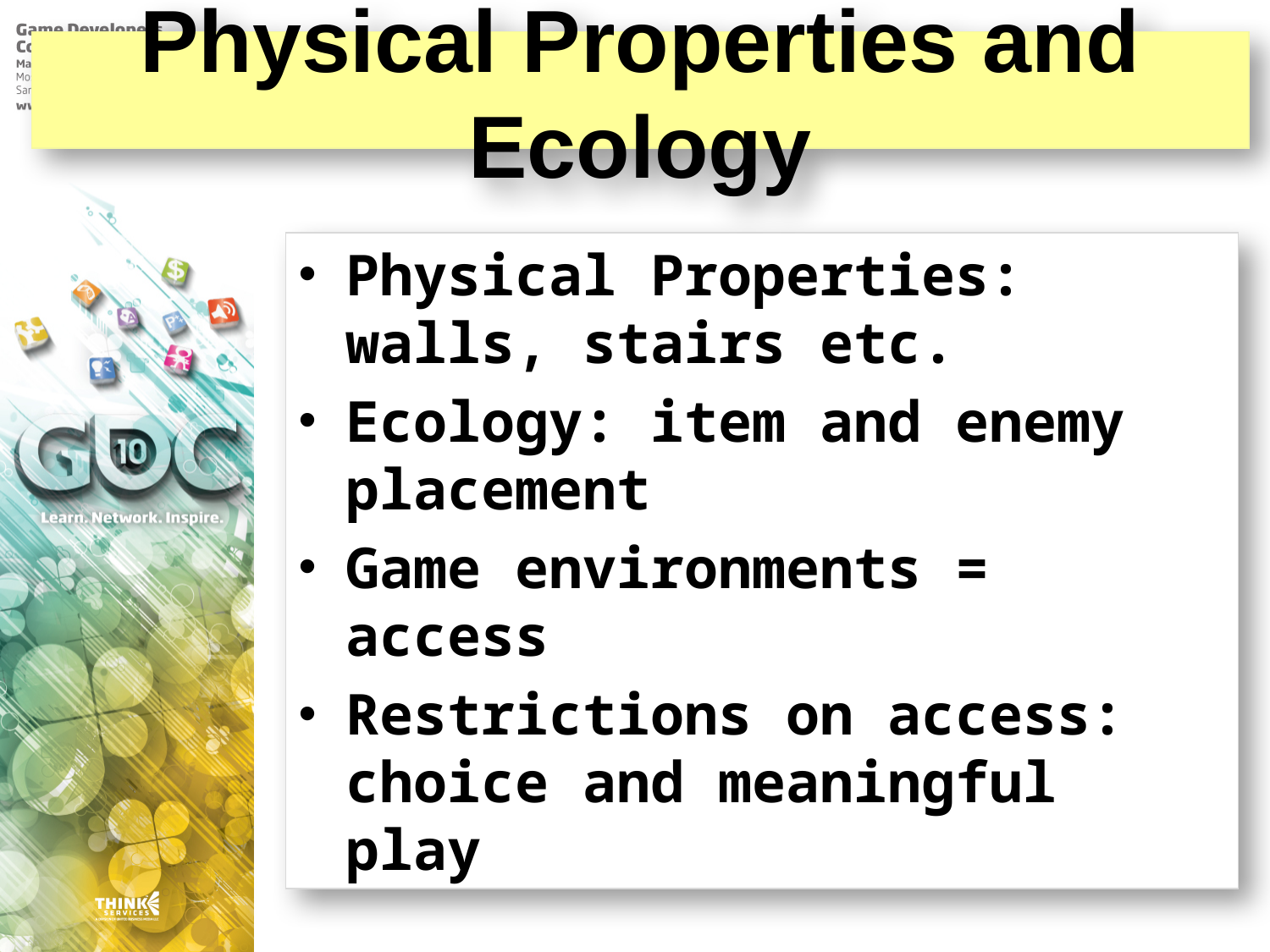

# Physical Properties and Ecology
Physical Properties: walls, stairs etc.
Ecology: item and enemy placement
Game environments = access
Restrictions on access: choice and meaningful play